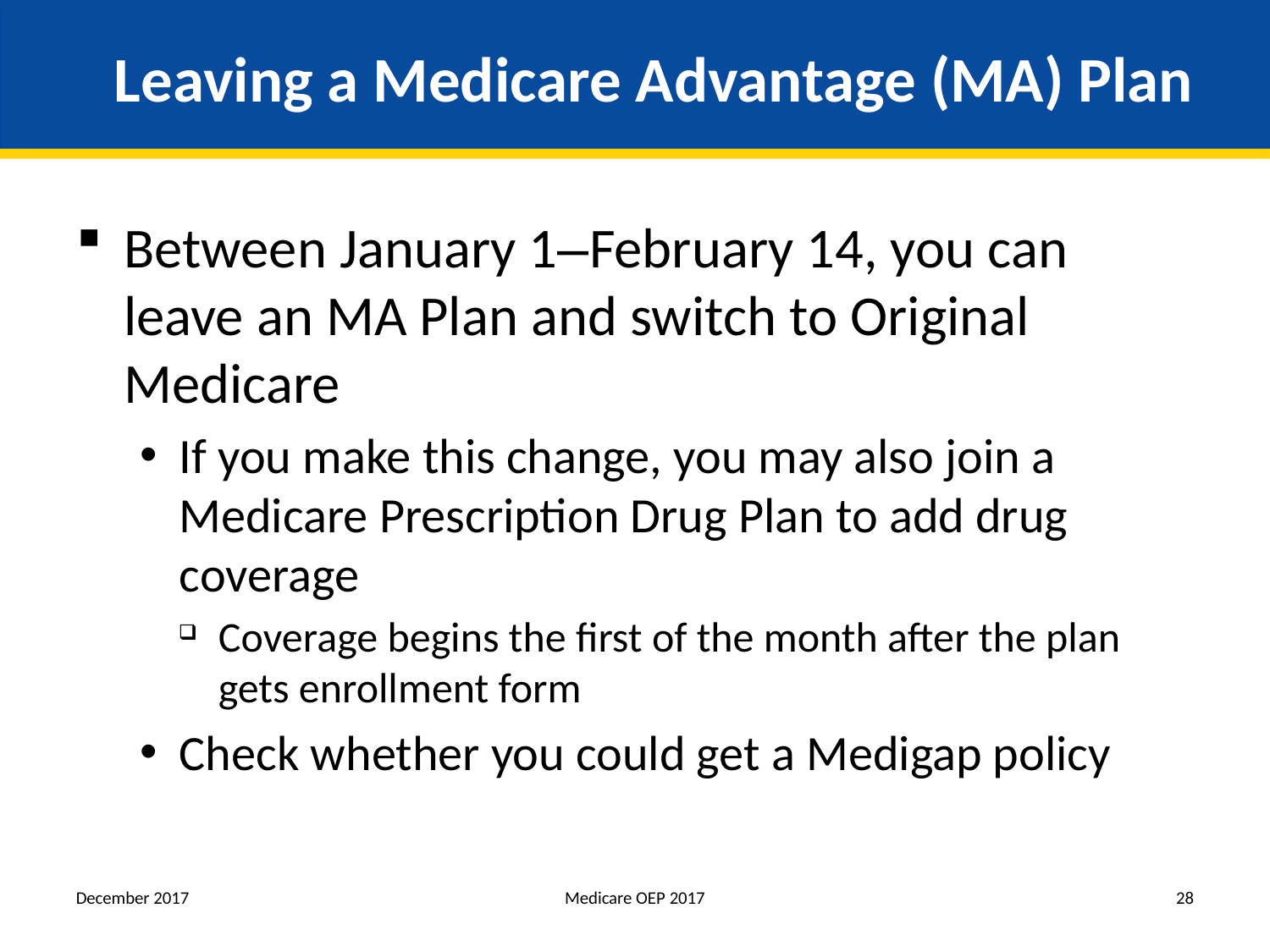

# Leaving a Medicare Advantage (MA) Plan
Between January 1–February 14, you can leave an MA Plan and switch to Original Medicare
If you make this change, you may also join a Medicare Prescription Drug Plan to add drug coverage
Coverage begins the first of the month after the plan gets enrollment form
Check whether you could get a Medigap policy

December 2017
Medicare OEP 2017
28